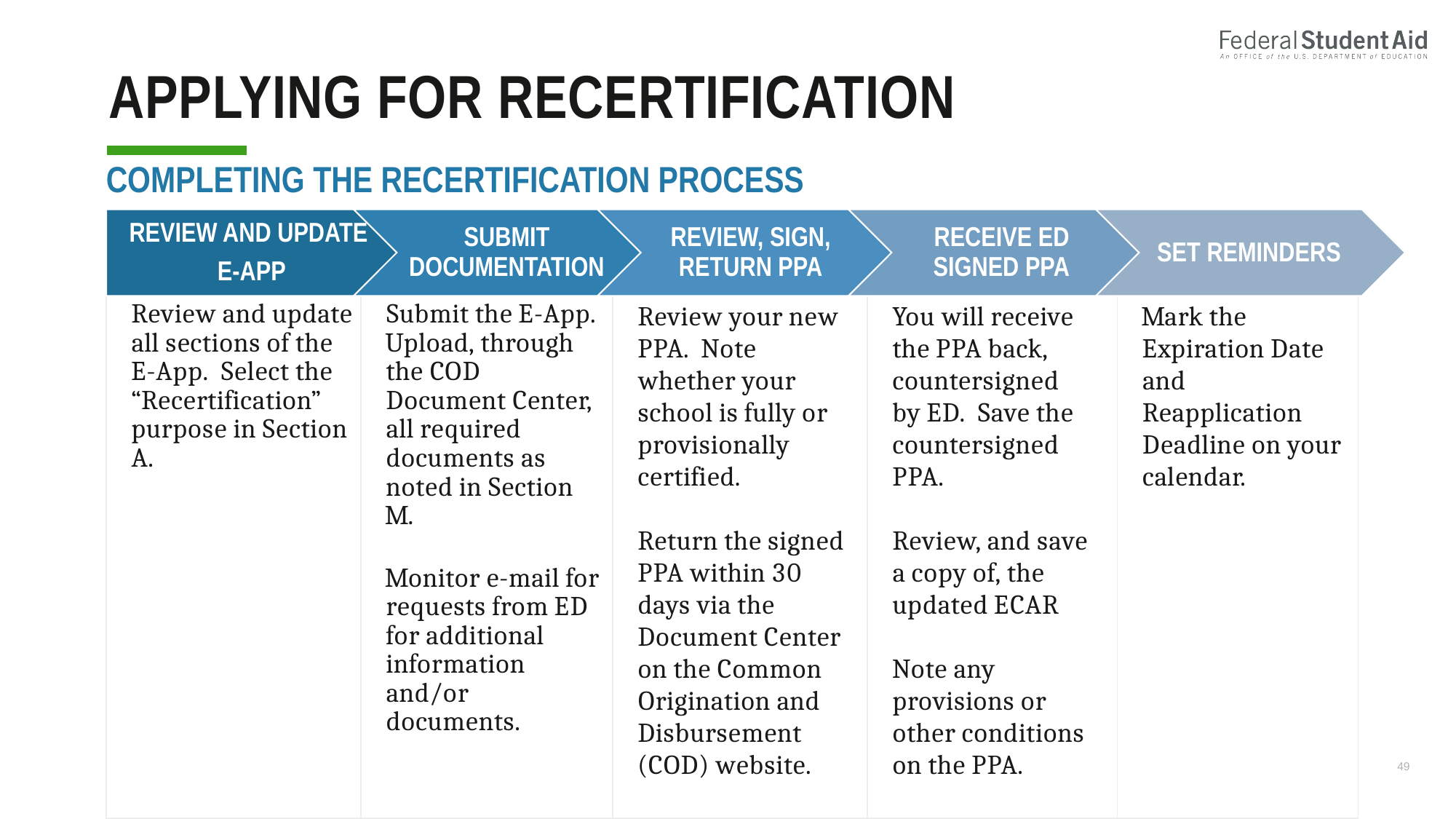

# APPLYING FOR RECERTIFICATION
Completing the recertification Process
REVIEW AND UPDATE
 E-APP
SUBMIT DOCUMENTATION
REVIEW, SIGN, RETURN PPA
RECEIVE ED SIGNED PPA
SET REMINDERS
| Review and update all sections of the E-App. Select the “Recertification” purpose in Section A. | Submit the E-App. Upload, through the COD Document Center, all required documents as noted in Section M. Monitor e-mail for requests from ED for additional information and/or documents. | Review your new PPA. Note whether your school is fully or provisionally certified. Return the signed PPA within 30 days via the Document Center on the Common Origination and Disbursement (COD) website. | You will receive the PPA back, countersigned by ED. Save the countersigned PPA. Review, and save a copy of, the updated ECAR Note any provisions or other conditions on the PPA. | Mark the Expiration Date and Reapplication Deadline on your calendar. |
| --- | --- | --- | --- | --- |
49